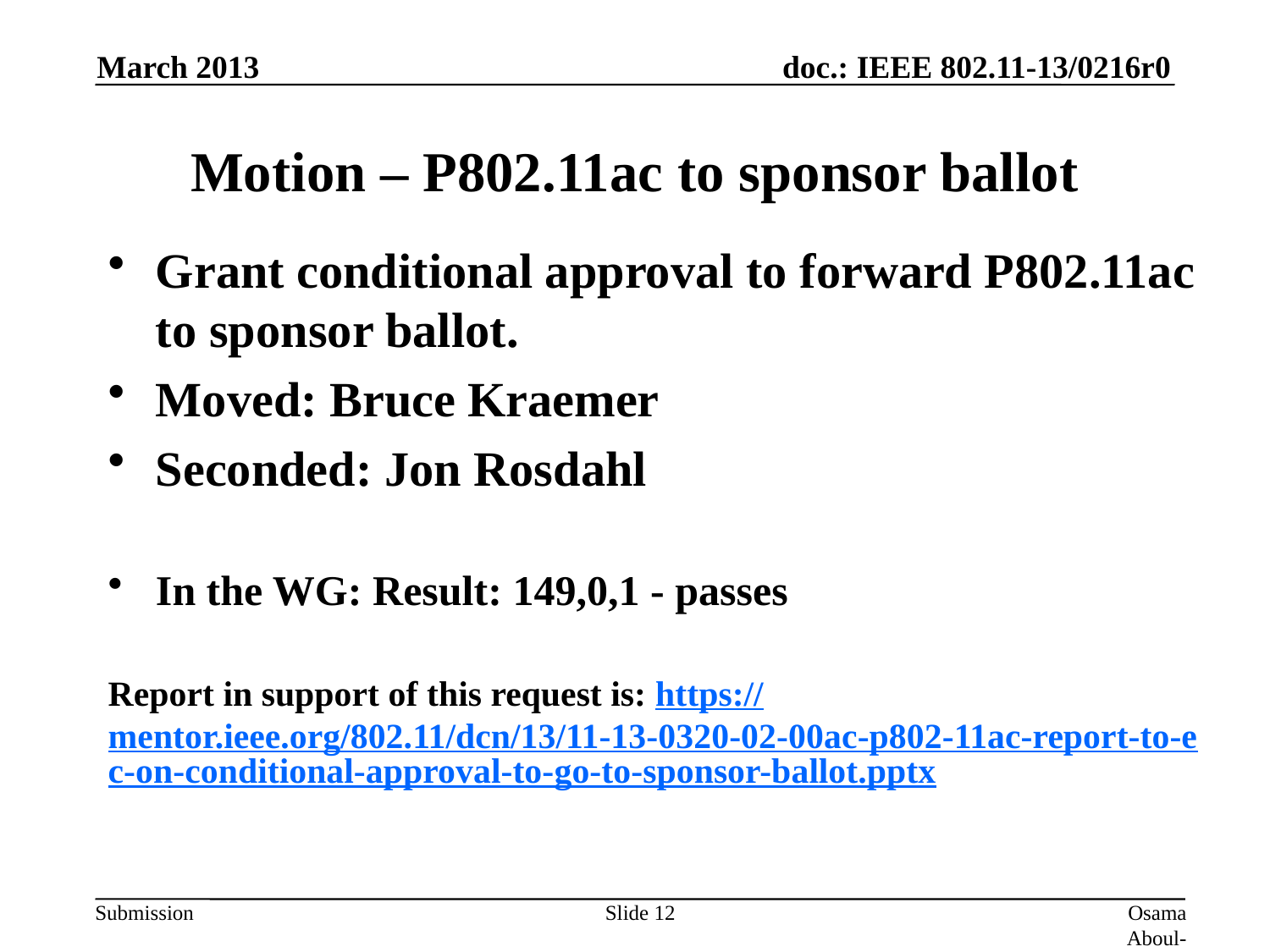

March 2013
# Motion – P802.11ac to sponsor ballot
Grant conditional approval to forward P802.11ac to sponsor ballot.
Moved: Bruce Kraemer
Seconded: Jon Rosdahl

In the WG: Result: 149,0,1 - passes

Report in support of this request is: https://mentor.ieee.org/802.11/dcn/13/11-13-0320-02-00ac-p802-11ac-report-to-ec-on-conditional-approval-to-go-to-sponsor-ballot.pptx

Slide 12
Osama Aboul-Magd (Huawei Technologies)